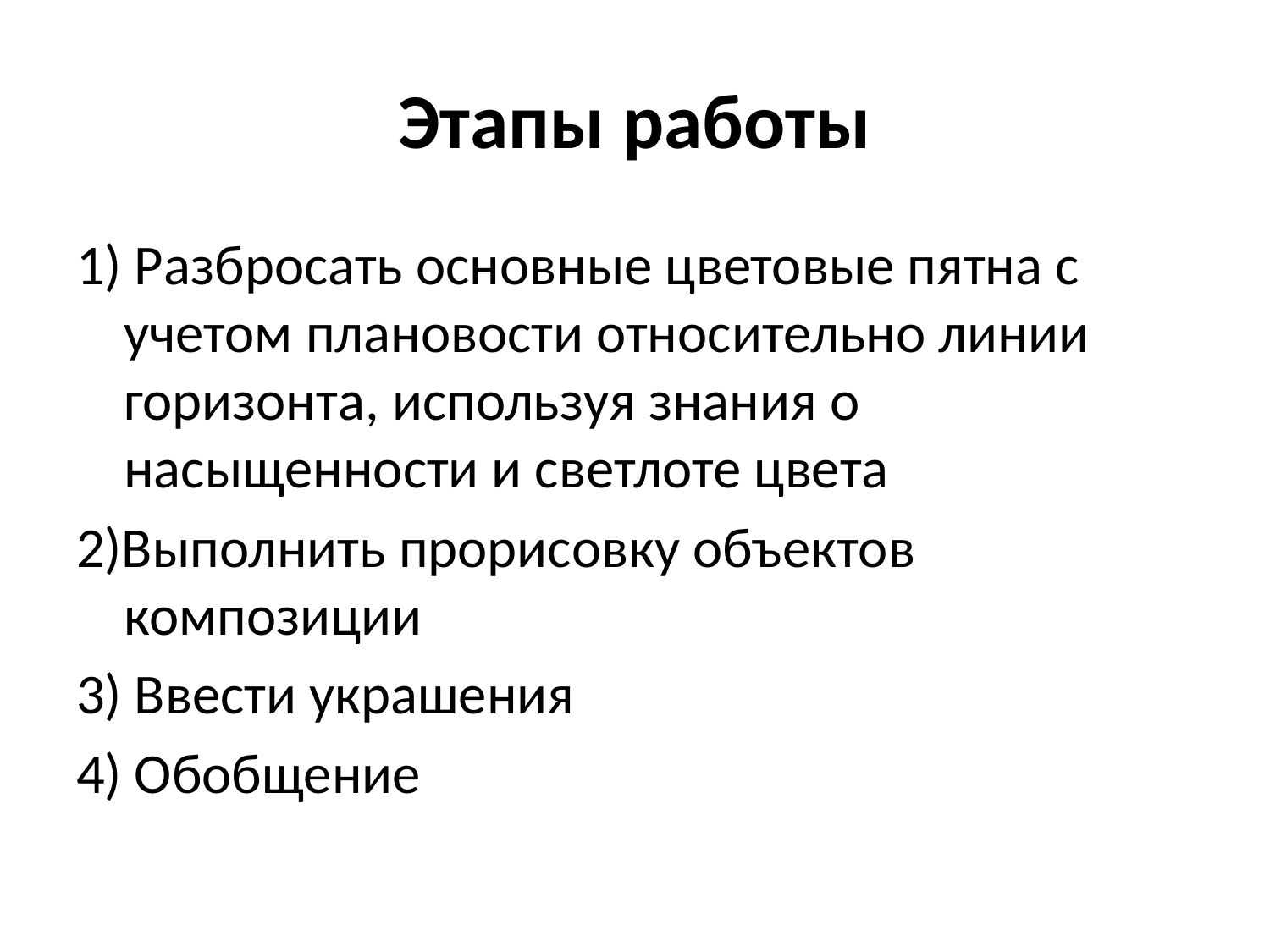

# Этапы работы
1) Разбросать основные цветовые пятна с учетом плановости относительно линии горизонта, используя знания о насыщенности и светлоте цвета
2)Выполнить прорисовку объектов композиции
3) Ввести украшения
4) Обобщение